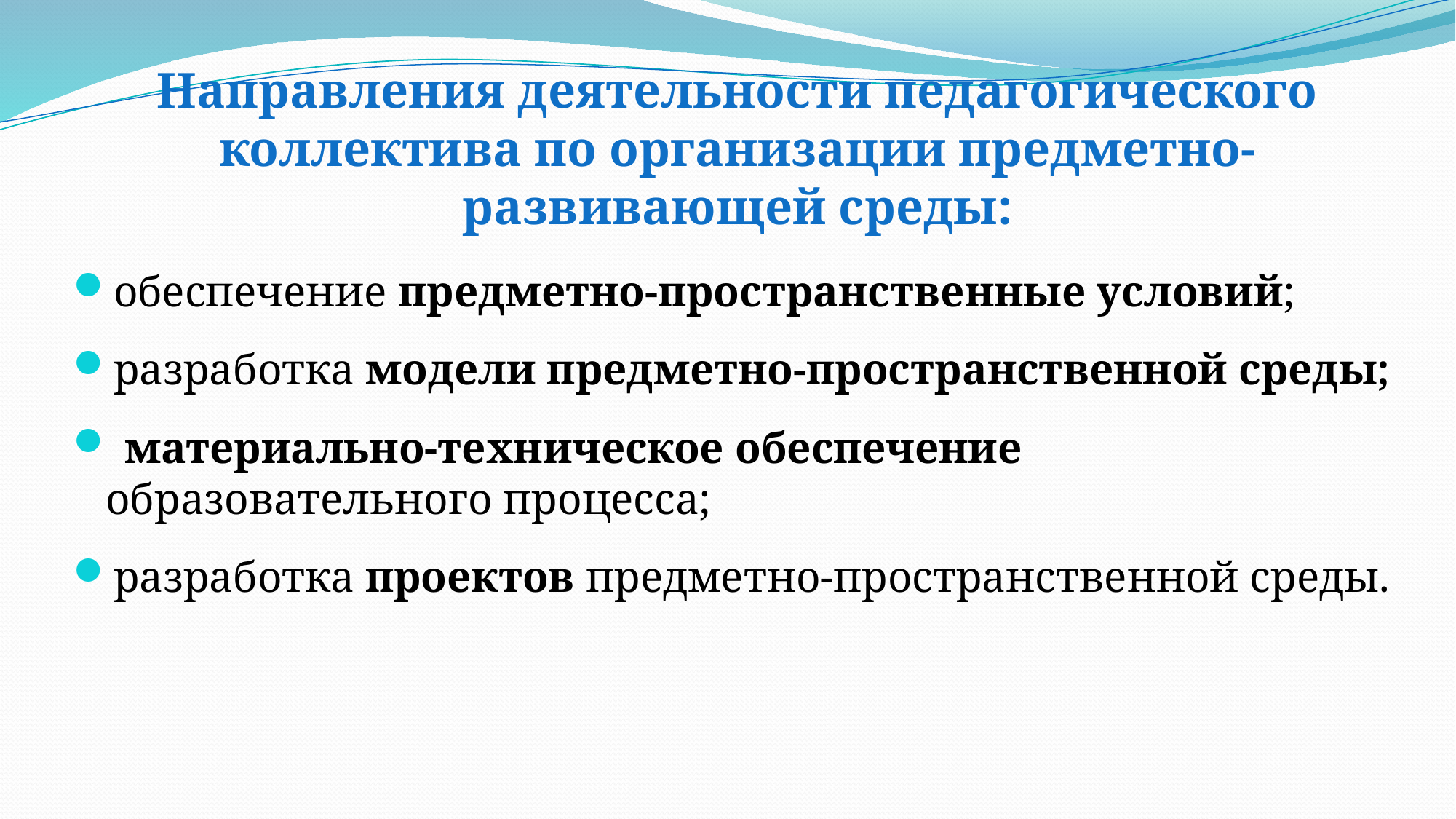

Направления деятельности педагогического коллектива по организации предметно-развивающей среды:
обеспечение предметно-пространственные условий;
разработка модели предметно-пространственной среды;
 материально-техническое обеспечение образовательного процесса;
разработка проектов предметно-пространственной среды.